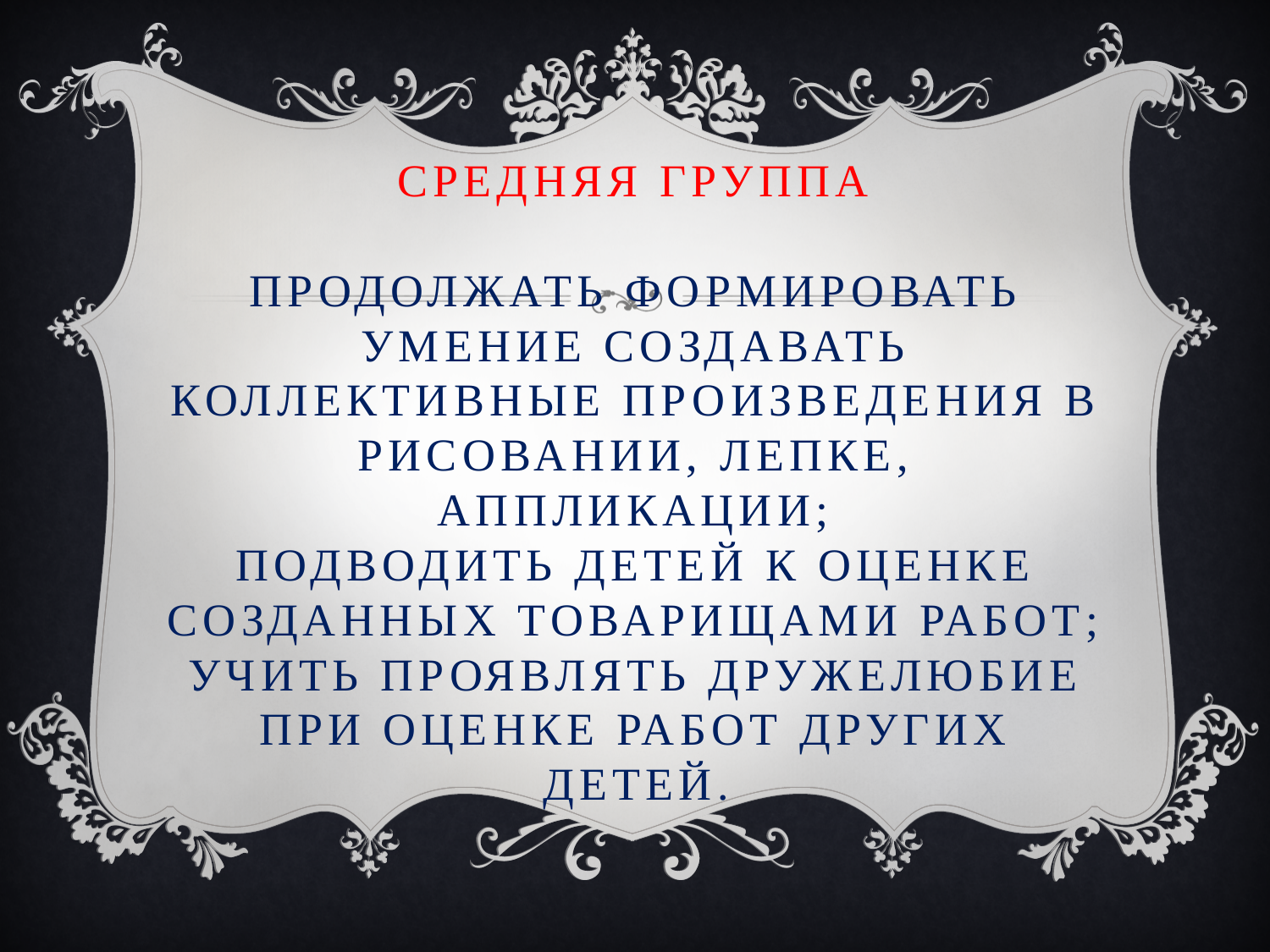

# Средняя группа Продолжать формировать умение создавать коллективные произведения в рисовании, лепке, аппликации; подводить детей к оценке созданных товарищами работ; учить проявлять дружелюбие при оценке работ других детей.